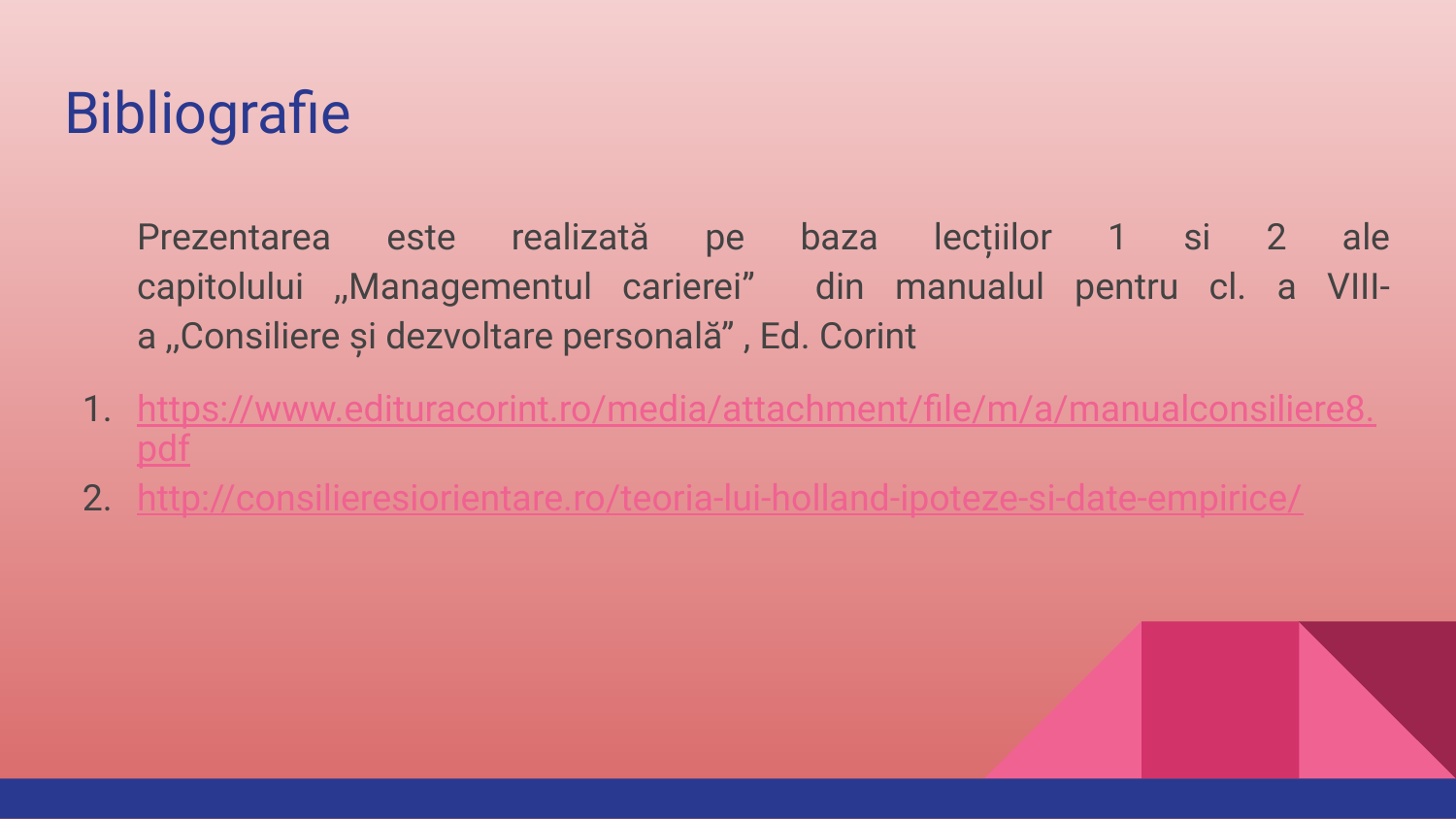

# Bibliografie
Prezentarea este realizată pe baza lecțiilor 1 si 2 ale capitolului ,,Managementul carierei”  din manualul pentru cl. a VIII-a ,,Consiliere și dezvoltare personală” , Ed. Corint
https://www.edituracorint.ro/media/attachment/file/m/a/manualconsiliere8.pdf
http://consilieresiorientare.ro/teoria-lui-holland-ipoteze-si-date-empirice/